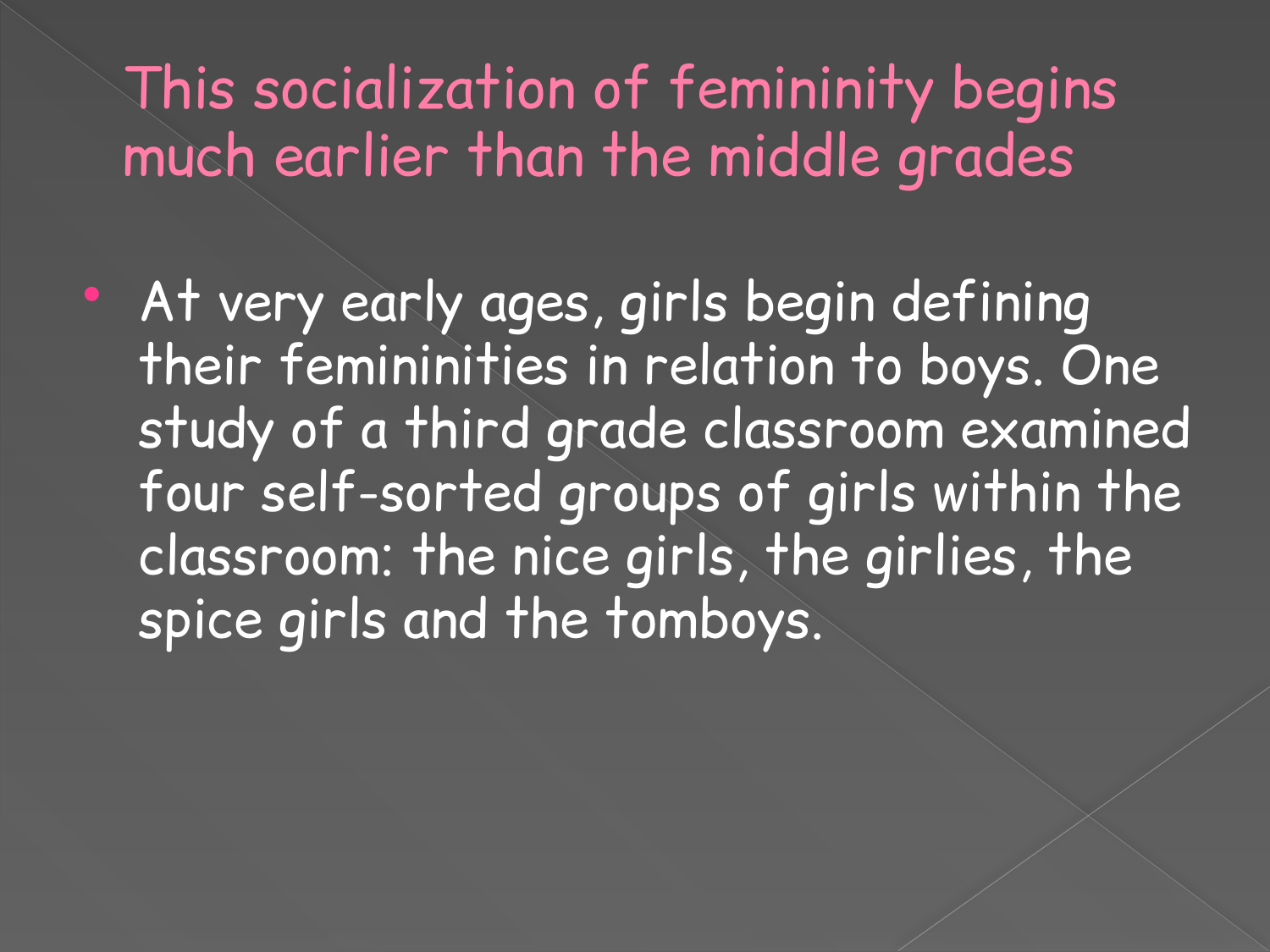

# This socialization of femininity begins much earlier than the middle grades
At very early ages, girls begin defining their femininities in relation to boys. One study of a third grade classroom examined four self-sorted groups of girls within the classroom: the nice girls, the girlies, the spice girls and the tomboys.